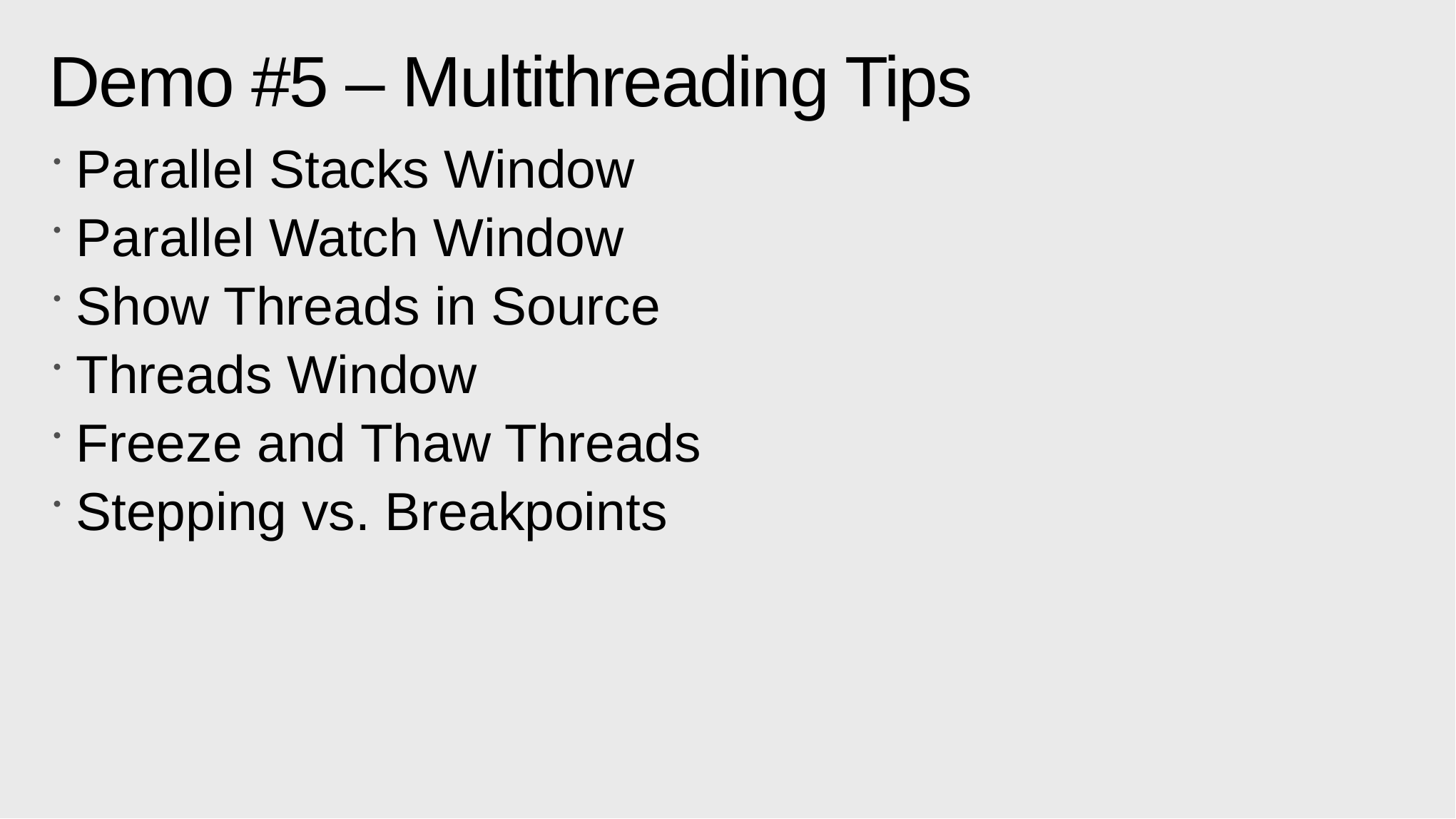

# Demo #5 – Multithreading Tips
Parallel Stacks Window
Parallel Watch Window
Show Threads in Source
Threads Window
Freeze and Thaw Threads
Stepping vs. Breakpoints